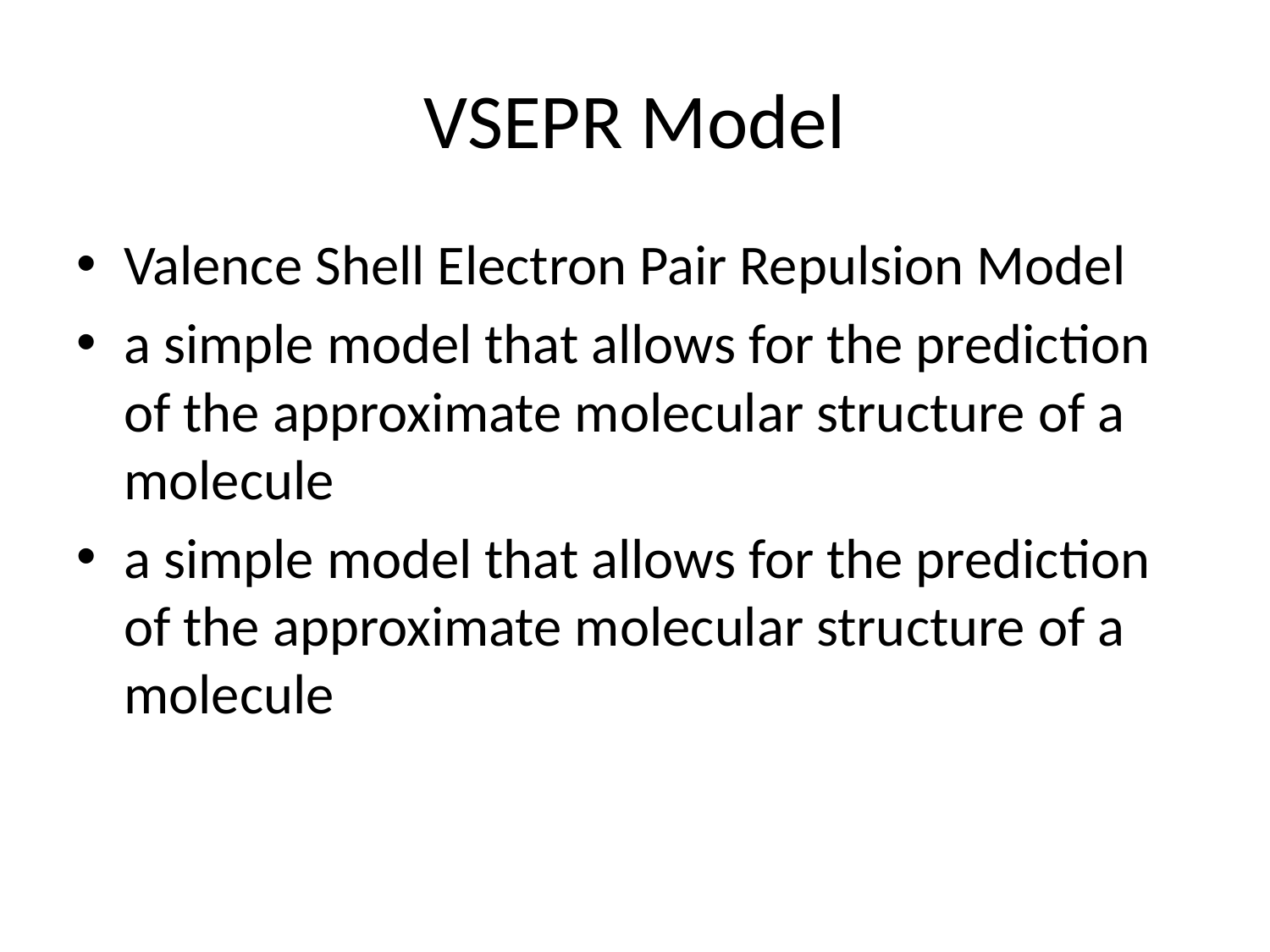

# VSEPR Model
Valence Shell Electron Pair Repulsion Model
a simple model that allows for the prediction of the approximate molecular structure of a molecule
a simple model that allows for the prediction of the approximate molecular structure of a molecule